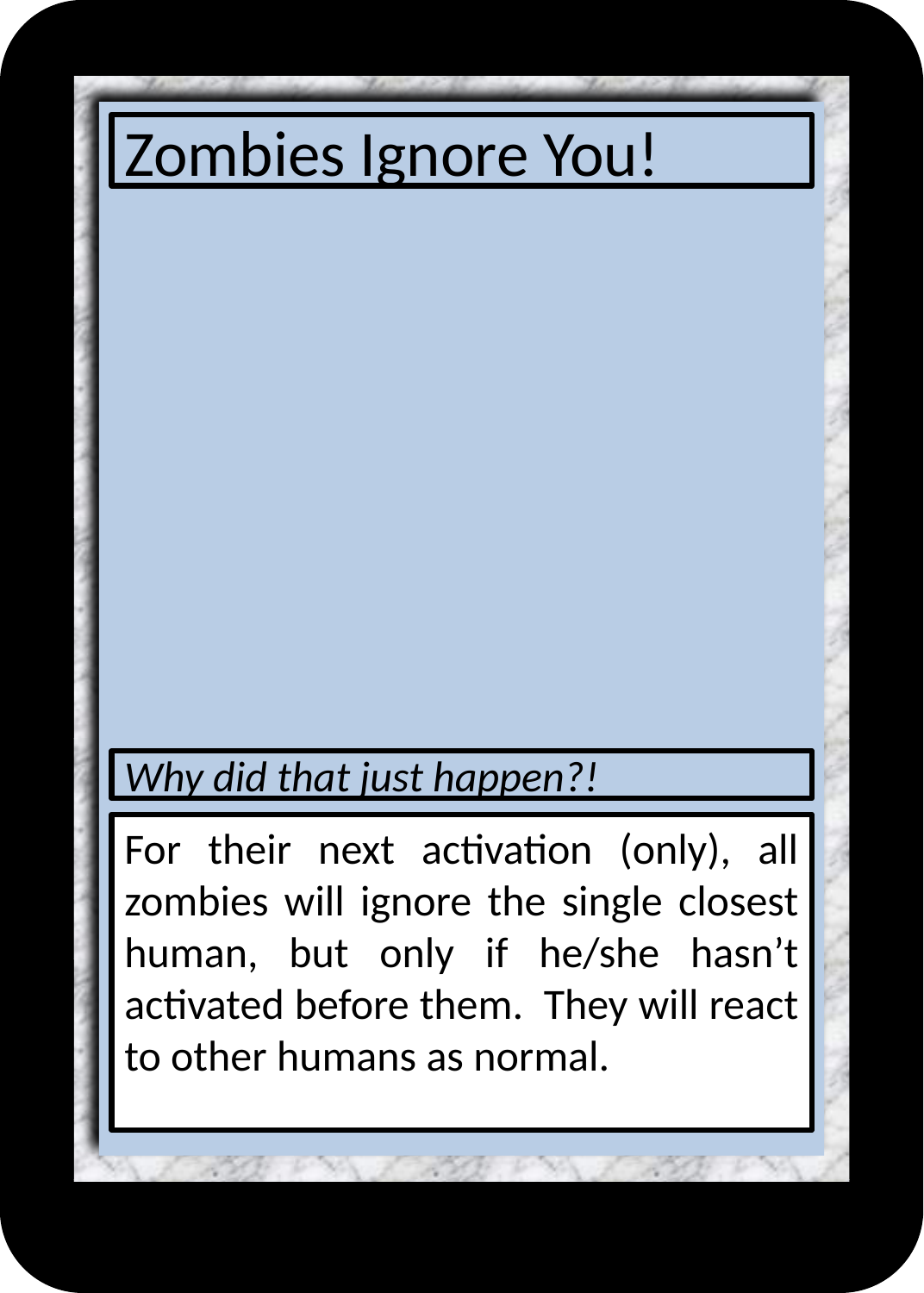

# Zombies Ignore You!

Why did that just happen?!
For their next activation (only), all zombies will ignore the single closest human, but only if he/she hasn’t activated before them.  They will react to other humans as normal.